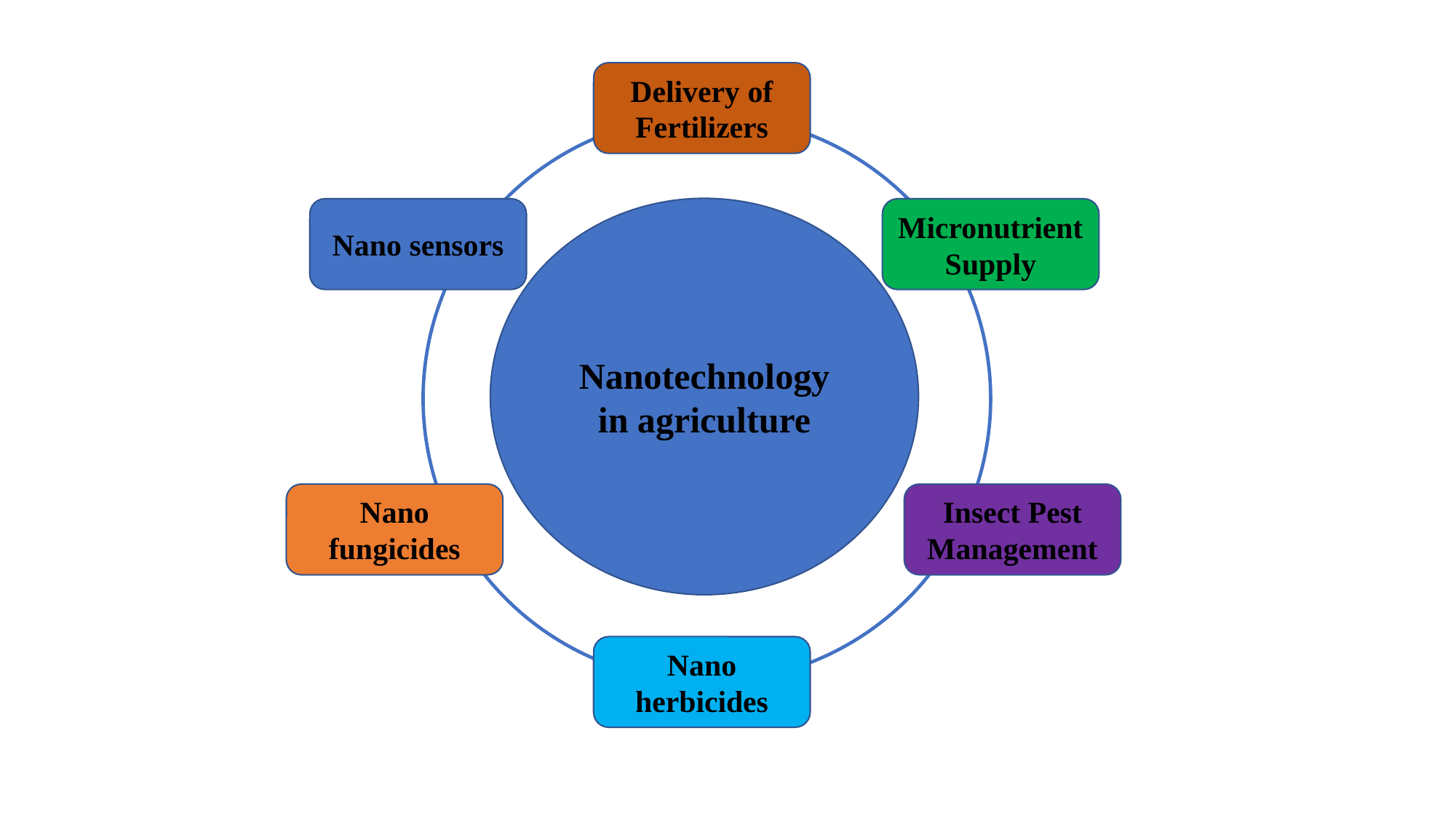

Delivery of Fertilizers

Nanotechnology in agriculture
Nano sensors
Micronutrient Supply
Nano fungicides
Insect Pest Management
Nano herbicides